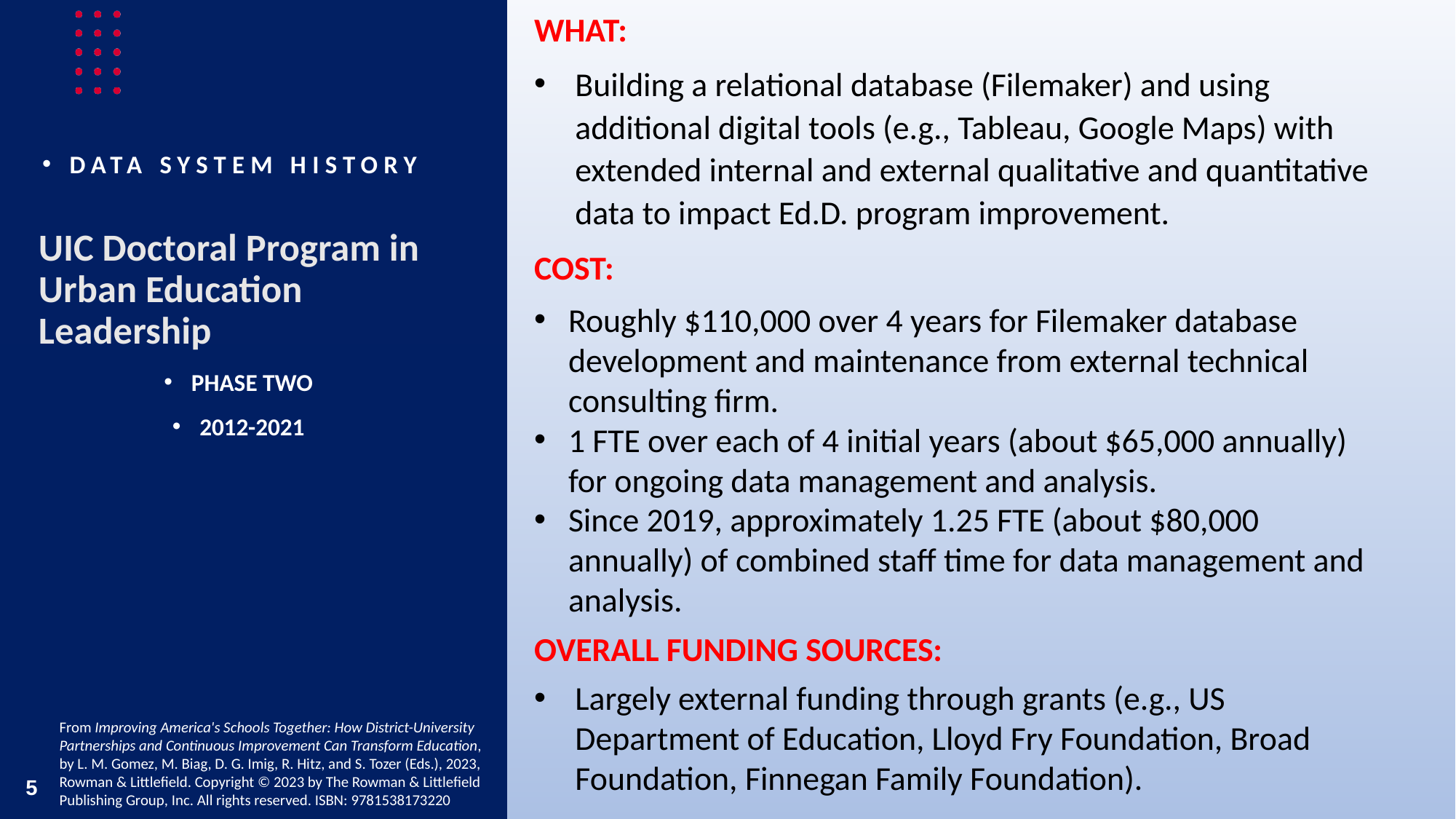

WHAT:
Building a relational database (Filemaker) and using additional digital tools (e.g., Tableau, Google Maps) with extended internal and external qualitative and quantitative data to impact Ed.D. program improvement.
COST:
Roughly $110,000 over 4 years for Filemaker database development and maintenance from external technical consulting firm.
1 FTE over each of 4 initial years (about $65,000 annually) for ongoing data management and analysis.
Since 2019, approximately 1.25 FTE (about $80,000 annually) of combined staff time for data management and analysis.
OVERALL FUNDING SOURCES:
Largely external funding through grants (e.g., US Department of Education, Lloyd Fry Foundation, Broad Foundation, Finnegan Family Foundation).

Data System History
UIC Doctoral Program in Urban Education Leadership

PHASE TWO
2012-2021

From Improving America's Schools Together: How District-University Partnerships and Continuous Improvement Can Transform Education, by L. M. Gomez, M. Biag, D. G. Imig, R. Hitz, and S. Tozer (Eds.), 2023, Rowman & Littlefield. Copyright © 2023 by The Rowman & Littlefield Publishing Group, Inc. All rights reserved. ISBN: 9781538173220